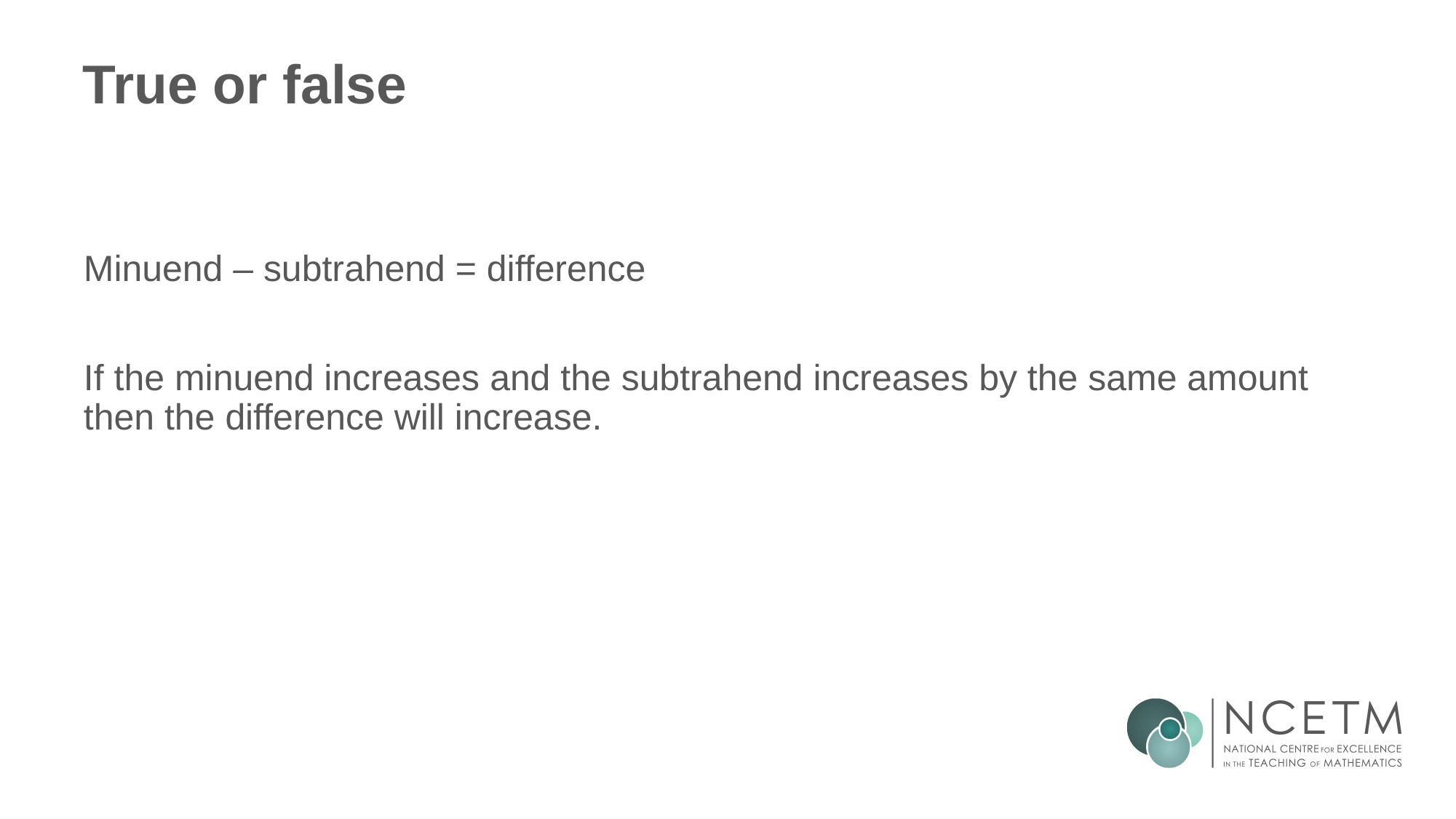

# True or false

Minuend – subtrahend = difference

If the minuend increases and the subtrahend increases by the same amount then the difference will increase.